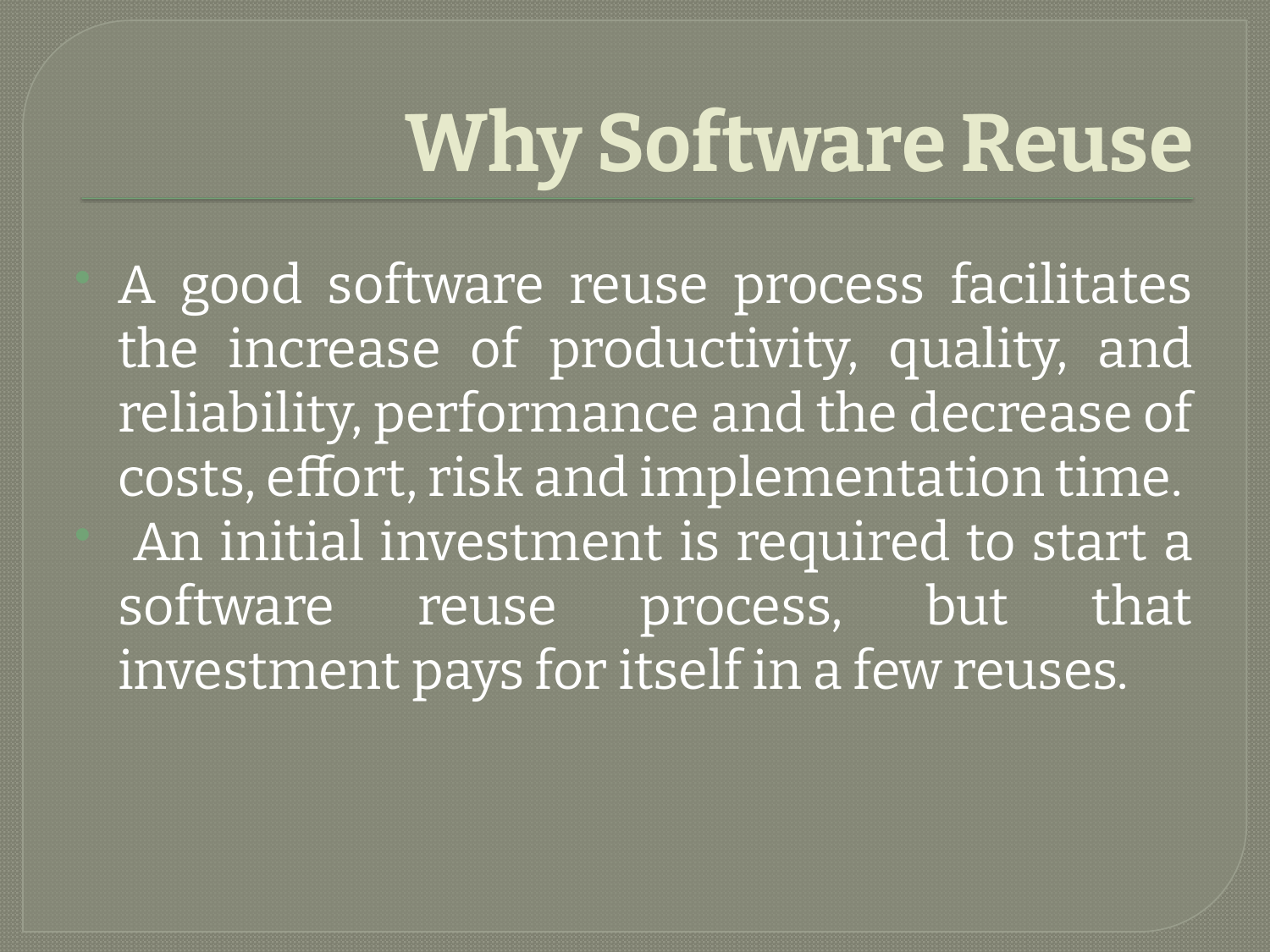

# Why Software Reuse
A good software reuse process facilitates the increase of productivity, quality, and reliability, performance and the decrease of costs, effort, risk and implementation time.
 An initial investment is required to start a software reuse process, but that investment pays for itself in a few reuses.